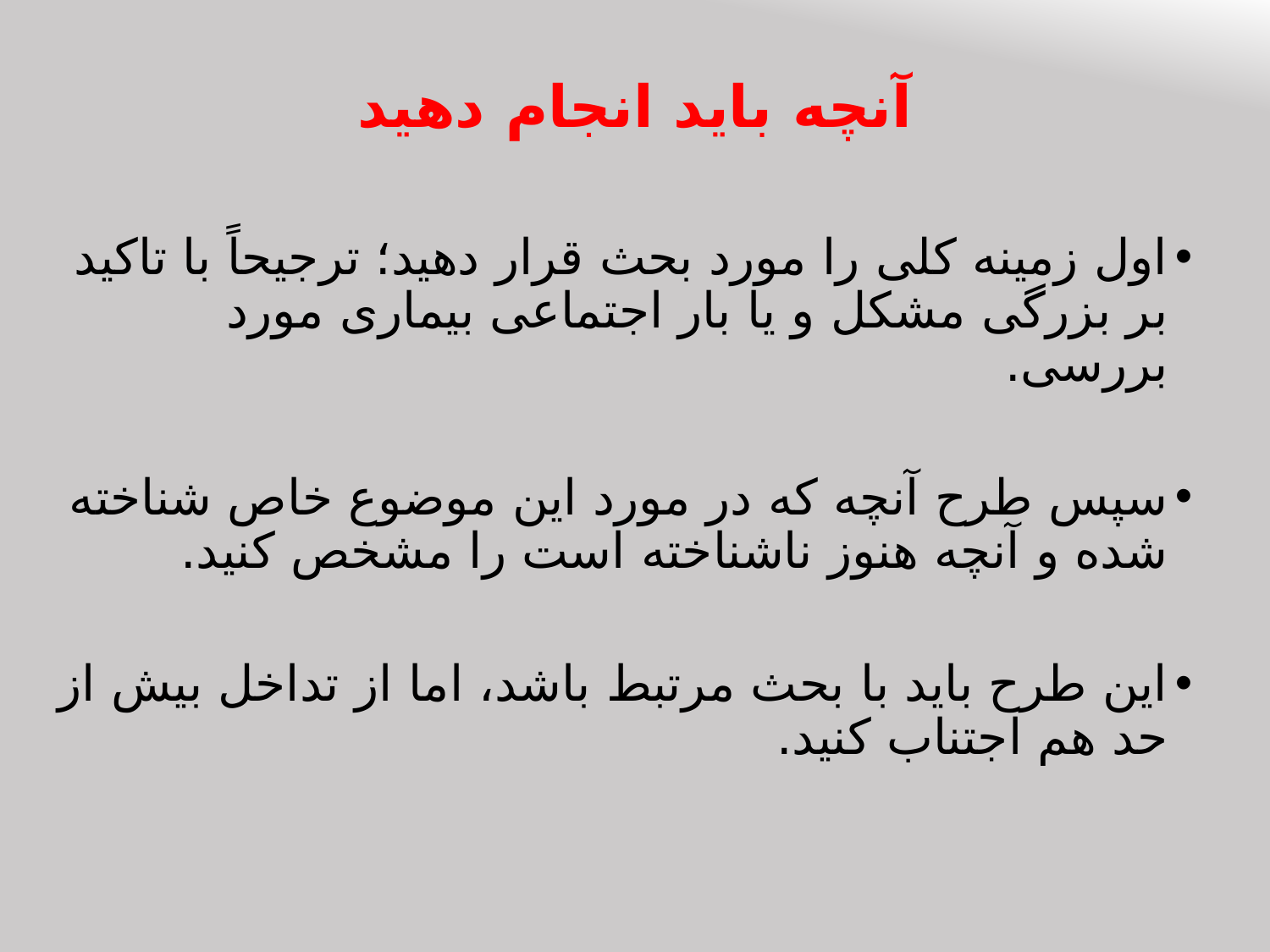

# آنچه باید انجام دهید
اول زمینه کلی را مورد بحث قرار دهید؛ ترجیحاً با تاکید بر بزرگی مشکل و یا بار اجتماعی بیماری مورد بررسی.

سپس طرح آنچه که در مورد این موضوع خاص شناخته شده و آنچه هنوز ناشناخته است را مشخص کنید.

این طرح باید با بحث مرتبط باشد، اما از تداخل بیش از حد هم اجتناب کنید.